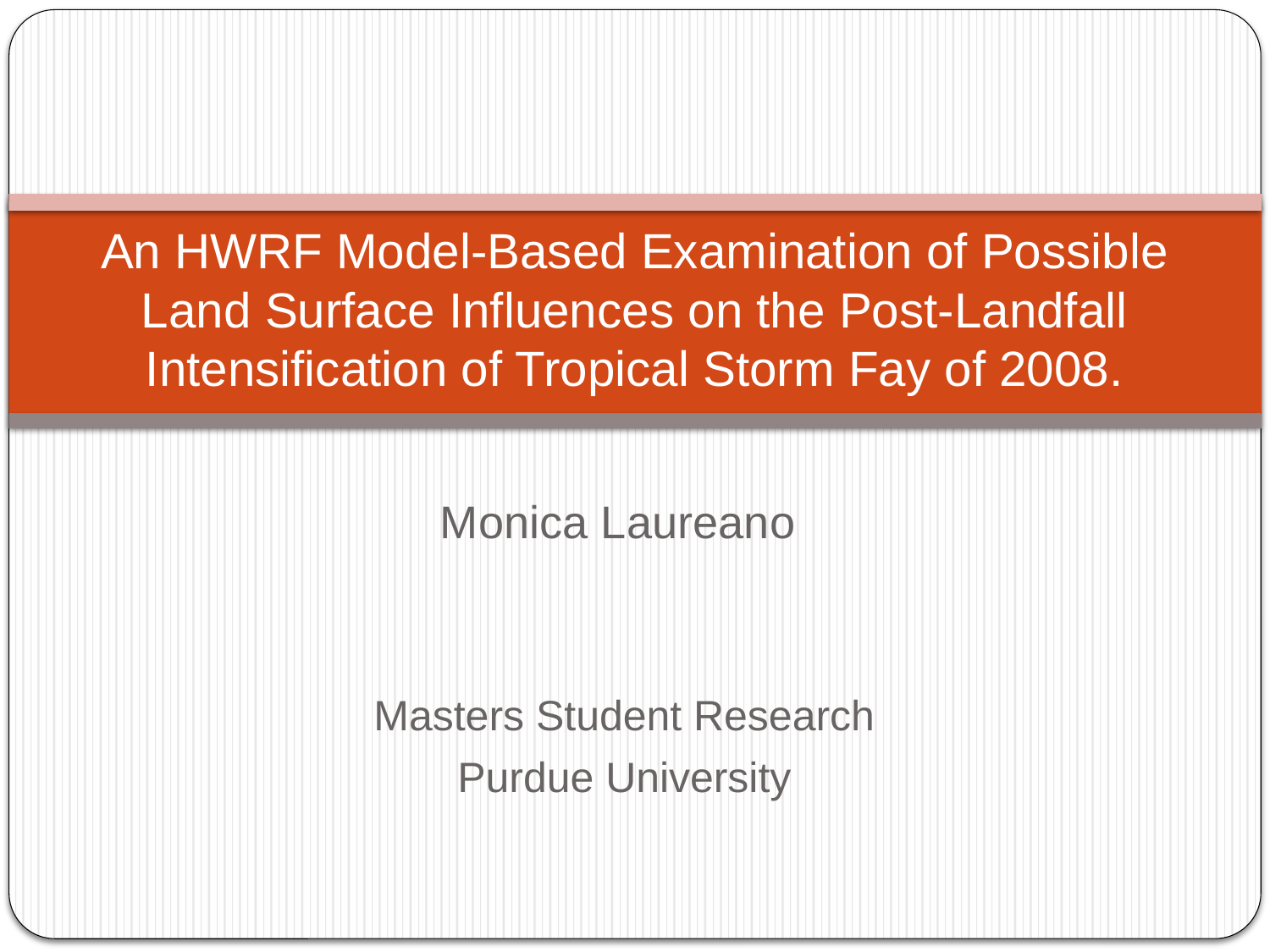

# An HWRF Model-Based Examination of Possible Land Surface Influences on the Post-Landfall Intensification of Tropical Storm Fay of 2008.
Monica Laureano

Masters Student Research
Purdue University